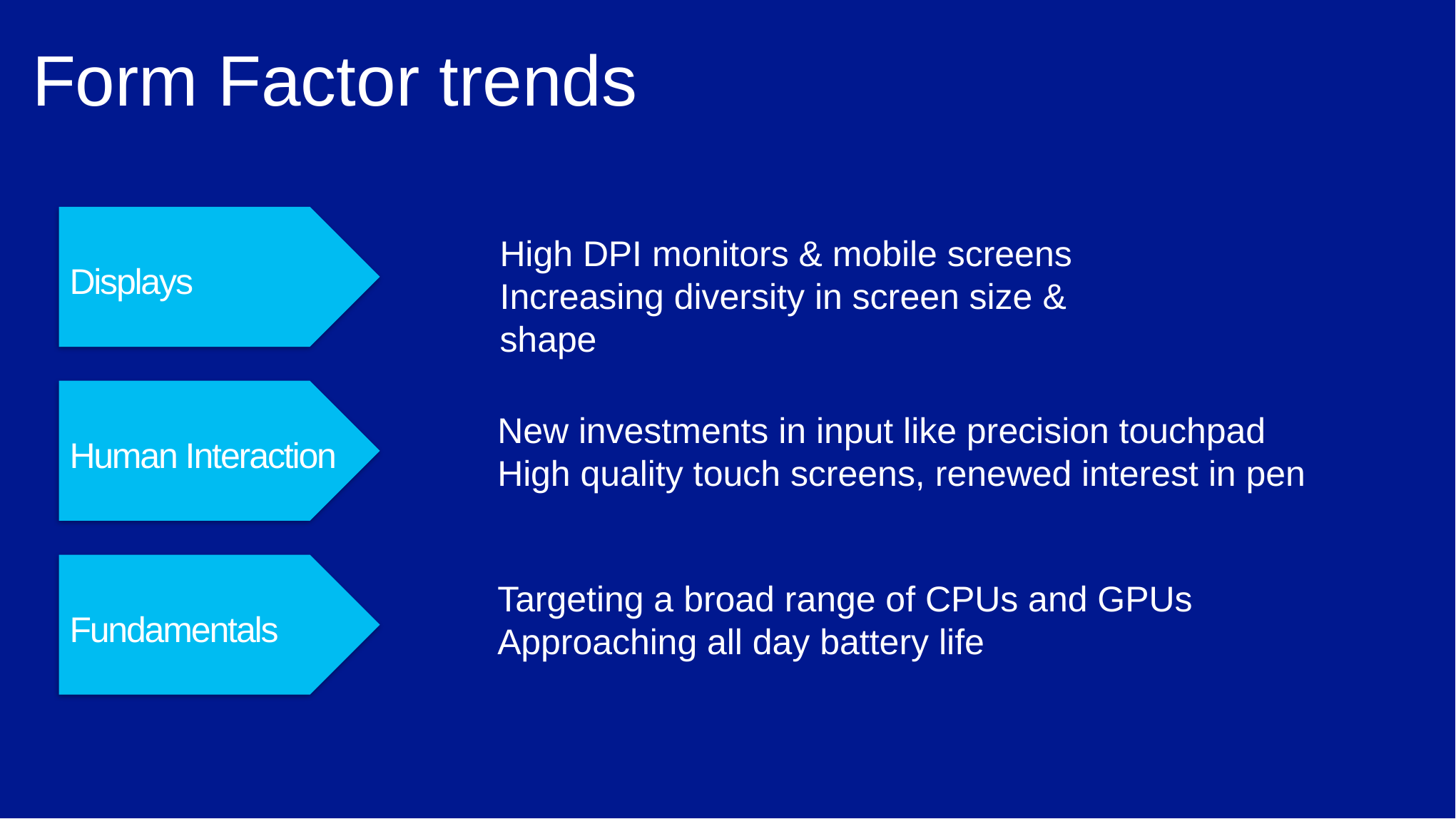

# Form Factor trends
Displays
High DPI monitors & mobile screens
Increasing diversity in screen size & shape
Human Interaction
New investments in input like precision touchpad
High quality touch screens, renewed interest in pen
Fundamentals
Targeting a broad range of CPUs and GPUs
Approaching all day battery life